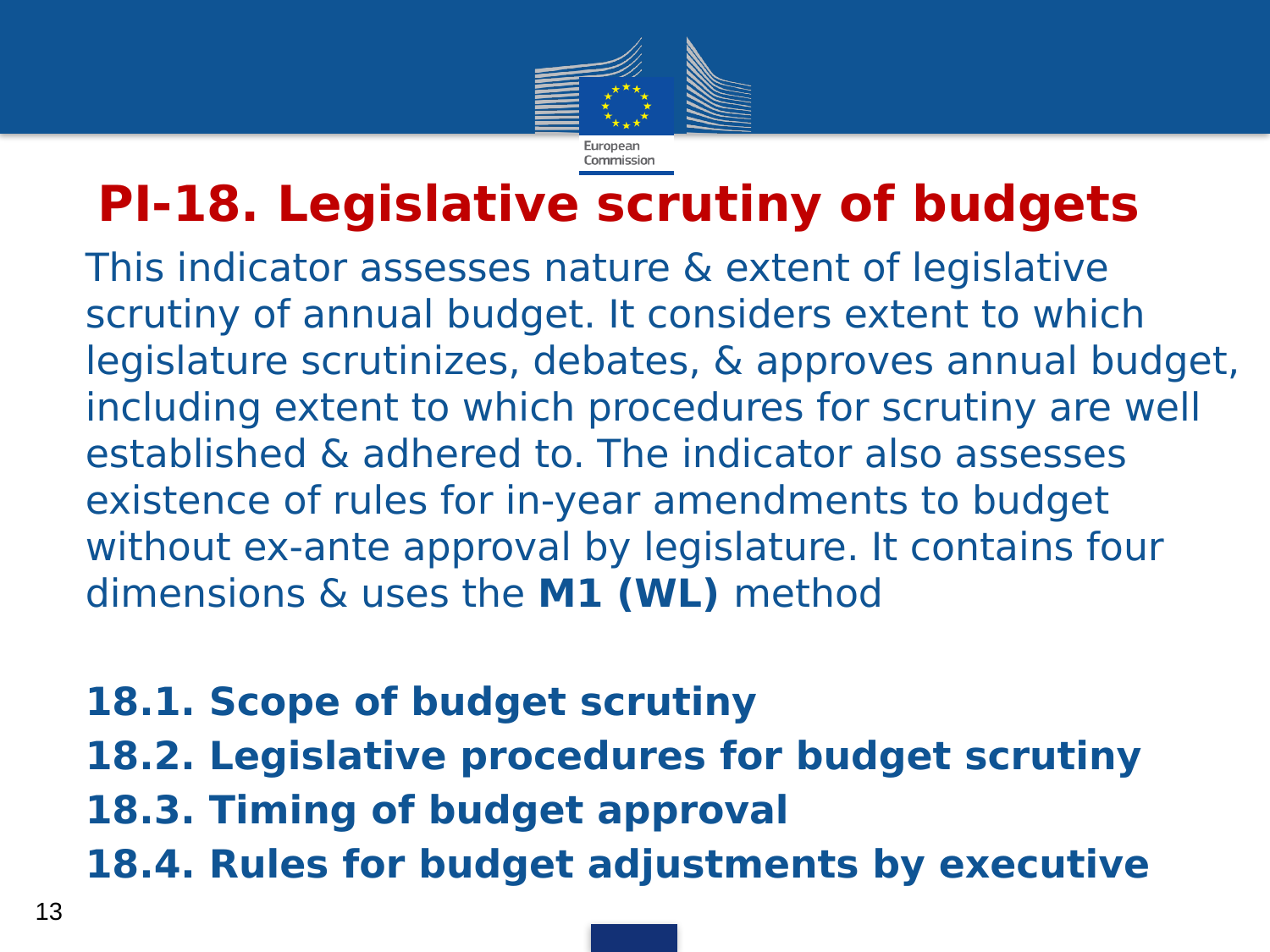

# PI-18. Legislative scrutiny of budgets
This indicator assesses nature & extent of legislative scrutiny of annual budget. It considers extent to which legislature scrutinizes, debates, & approves annual budget, including extent to which procedures for scrutiny are well established & adhered to. The indicator also assesses existence of rules for in-year amendments to budget without ex-ante approval by legislature. It contains four dimensions & uses the M1 (WL) method

18.1. Scope of budget scrutiny
18.2. Legislative procedures for budget scrutiny
18.3. Timing of budget approval
18.4. Rules for budget adjustments by executive

13